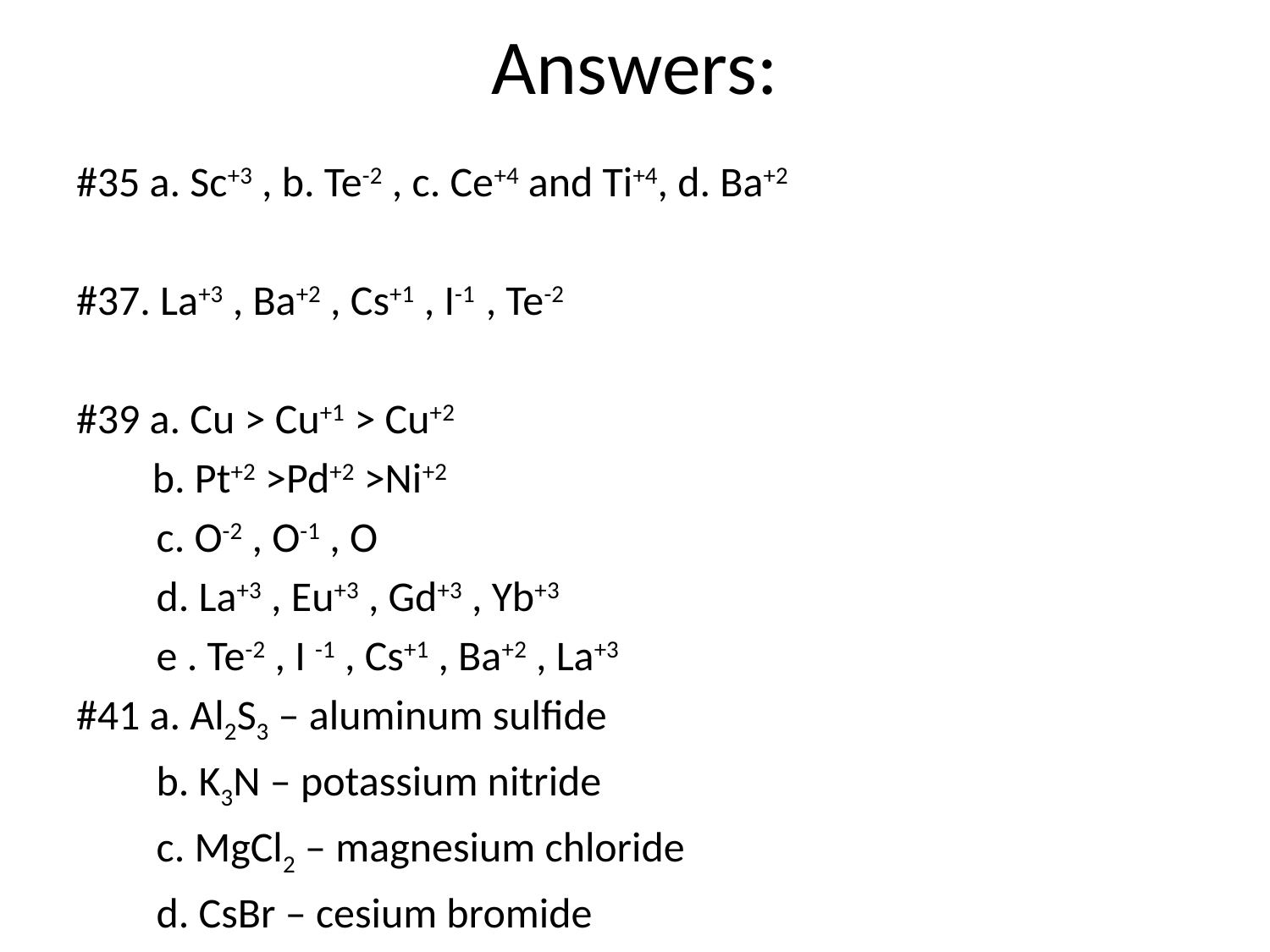

# Answers:
#35 a. Sc+3 , b. Te-2 , c. Ce+4 and Ti+4, d. Ba+2

#37. La+3 , Ba+2 , Cs+1 , I-1  , Te-2

#39 a. Cu > Cu+1 > Cu+2
	    b. Pt+2 >Pd+2 >Ni+2
	    c. O-2 , O-1 , O
	    d. La+3 , Eu+3 , Gd+3 , Yb+3
	    e . Te-2 , I -1 , Cs+1 , Ba+2 , La+3
#41 a. Al2S3 – aluminum sulfide
 	    b. K3N – potassium nitride
	    c. MgCl2 – magnesium chloride
	    d. CsBr – cesium bromide